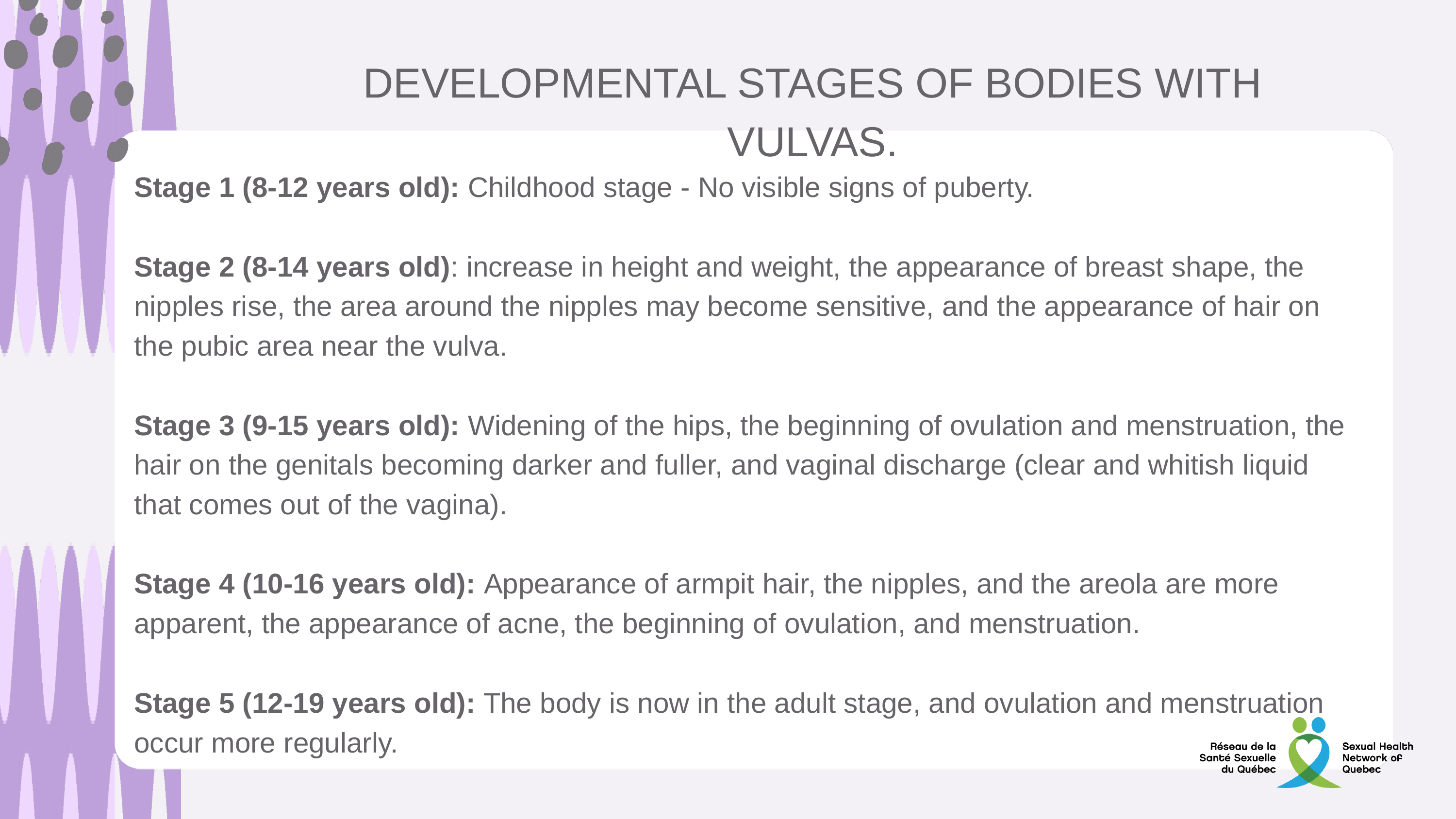

DEVELOPMENTAL STAGES OF BODIES WITH VULVAS.

Stage 1 (8-12 years old): Childhood stage - No visible signs of puberty.

Stage 2 (8-14 years old): increase in height and weight, the appearance of breast shape, the nipples rise, the area around the nipples may become sensitive, and the appearance of hair on the pubic area near the vulva.

Stage 3 (9-15 years old): Widening of the hips, the beginning of ovulation and menstruation, the hair on the genitals becoming darker and fuller, and vaginal discharge (clear and whitish liquid that comes out of the vagina).

Stage 4 (10-16 years old): Appearance of armpit hair, the nipples, and the areola are more apparent, the appearance of acne, the beginning of ovulation, and menstruation.

Stage 5 (12-19 years old): The body is now in the adult stage, and ovulation and menstruation occur more regularly.